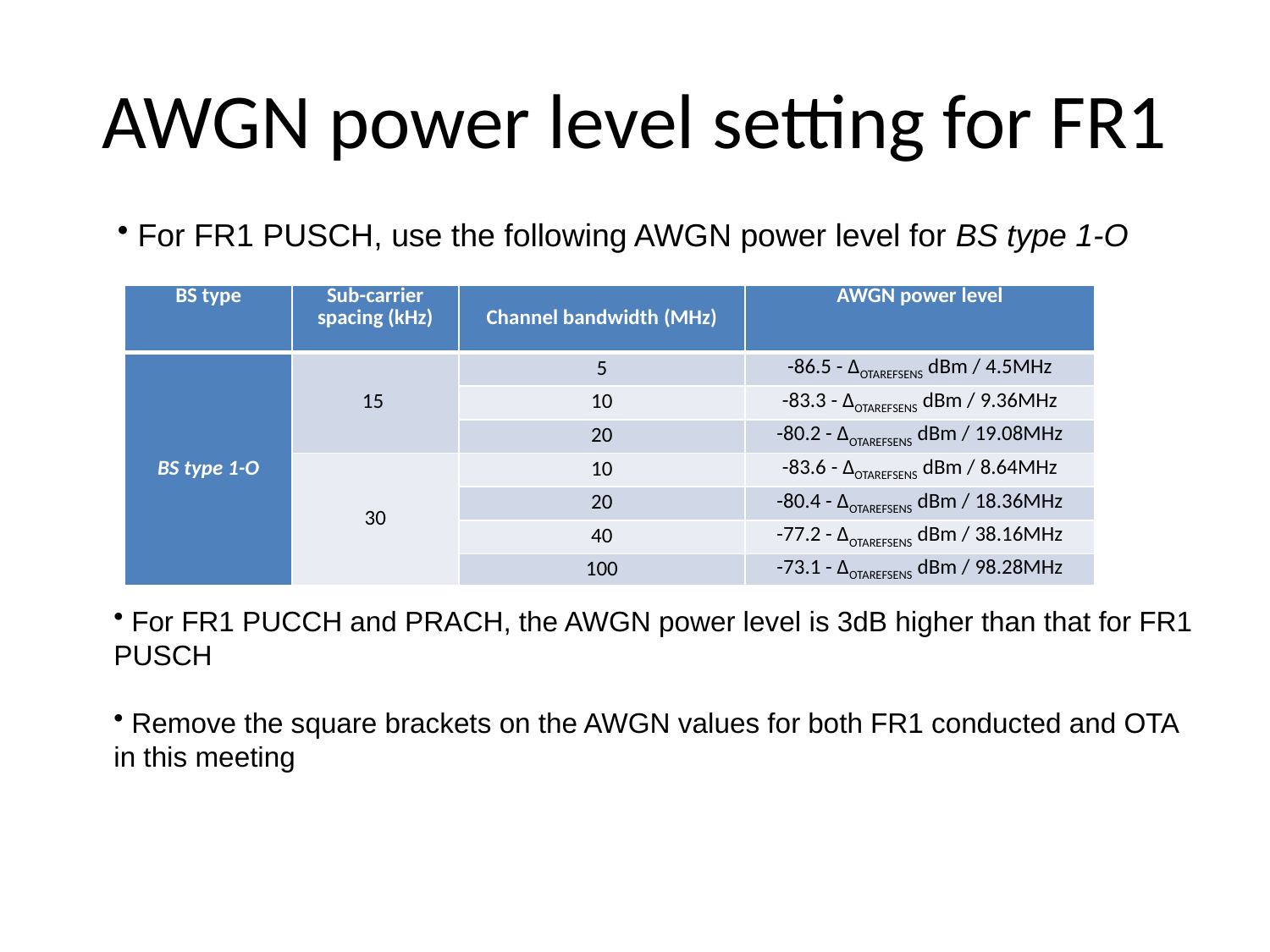

# AWGN power level setting for FR1
 For FR1 PUSCH, use the following AWGN power level for BS type 1-O
| BS type | Sub-carrier spacing (kHz) | Channel bandwidth (MHz) | AWGN power level |
| --- | --- | --- | --- |
| BS type 1-O | 15 | 5 | -86.5 - ΔOTAREFSENS dBm / 4.5MHz |
|  |  | 10 | -83.3 - ΔOTAREFSENS dBm / 9.36MHz |
|  |  | 20 | -80.2 - ΔOTAREFSENS dBm / 19.08MHz |
|  | 30 | 10 | -83.6 - ΔOTAREFSENS dBm / 8.64MHz |
|  |  | 20 | -80.4 - ΔOTAREFSENS dBm / 18.36MHz |
|  |  | 40 | -77.2 - ΔOTAREFSENS dBm / 38.16MHz |
|  |  | 100 | -73.1 - ΔOTAREFSENS dBm / 98.28MHz |

 For FR1 PUCCH and PRACH, the AWGN power level is 3dB higher than that for FR1 PUSCH

 Remove the square brackets on the AWGN values for both FR1 conducted and OTA in this meeting